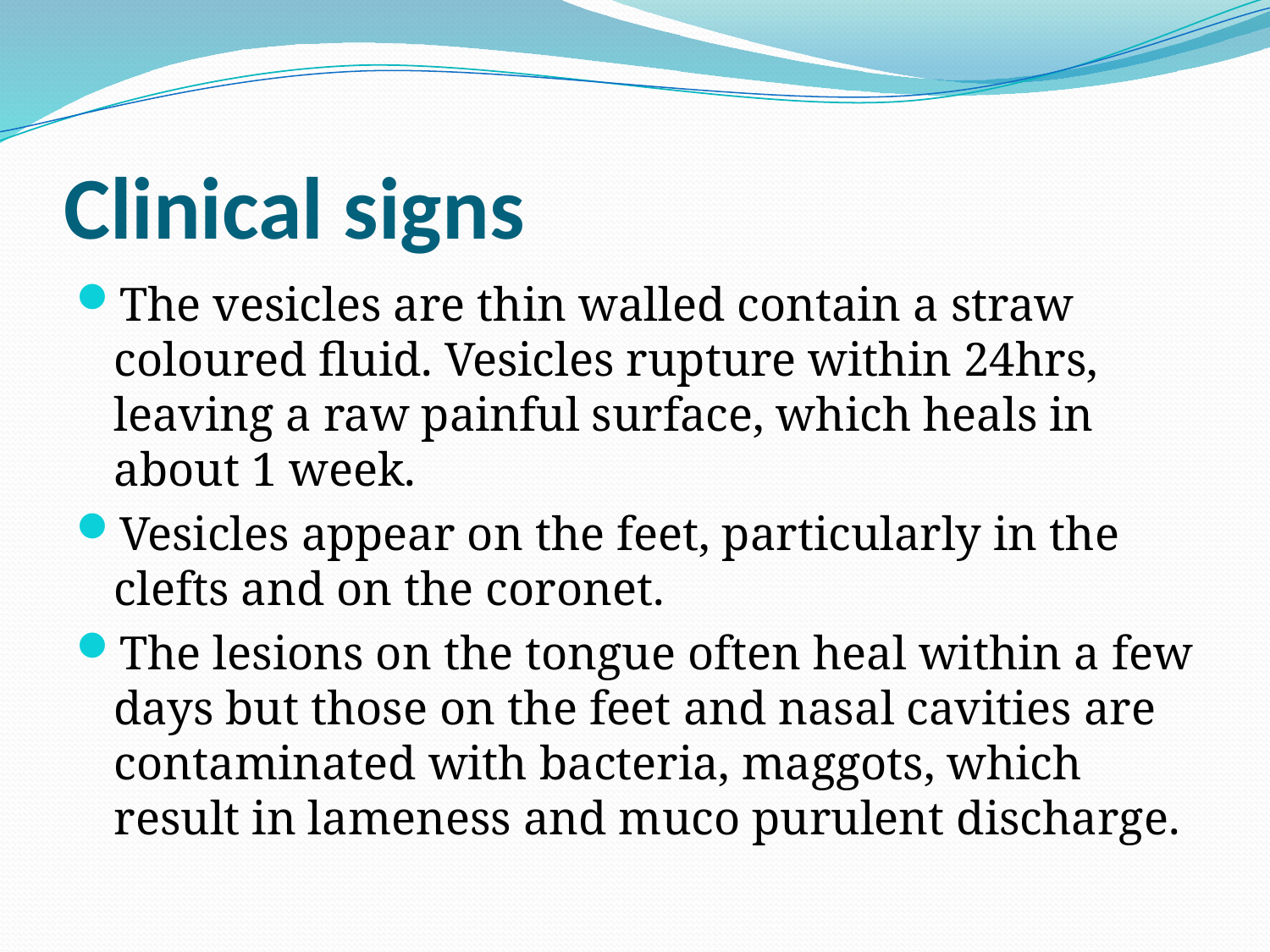

# Clinical signs
The vesicles are thin walled contain a straw coloured fluid. Vesicles rupture within 24hrs, leaving a raw painful surface, which heals in about 1 week.
Vesicles appear on the feet, particularly in the clefts and on the coronet.
The lesions on the tongue often heal within a few days but those on the feet and nasal cavities are contaminated with bacteria, maggots, which result in lameness and muco purulent discharge.